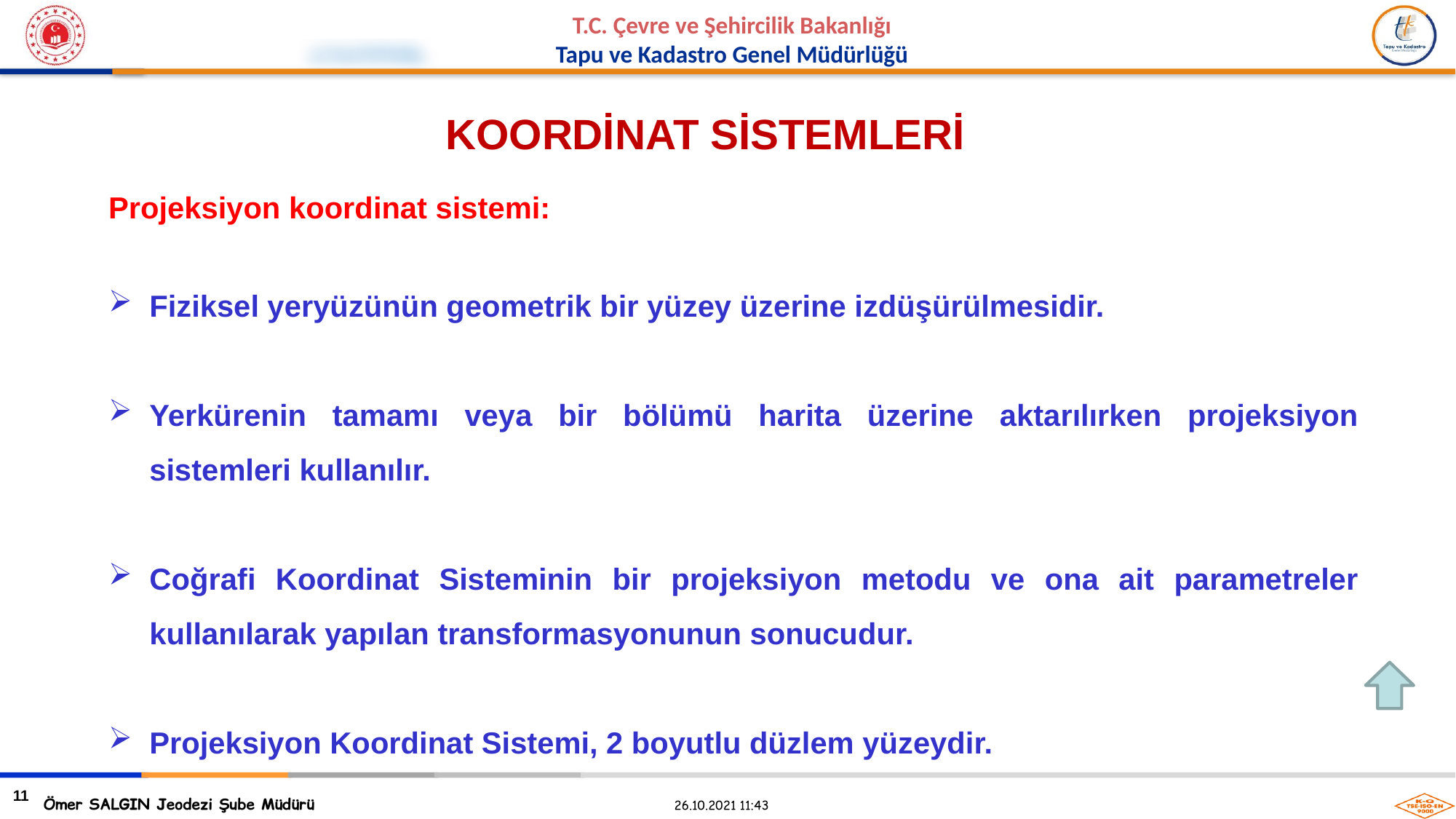

KOORDİNAT SİSTEMLERİ
Projeksiyon koordinat sistemi:

Fiziksel yeryüzünün geometrik bir yüzey üzerine izdüşürülmesidir.

Yerkürenin tamamı veya bir bölümü harita üzerine aktarılırken projeksiyon sistemleri kullanılır.

Coğrafi Koordinat Sisteminin bir projeksiyon metodu ve ona ait parametreler kullanılarak yapılan transformasyonunun sonucudur.

Projeksiyon Koordinat Sistemi, 2 boyutlu düzlem yüzeydir.